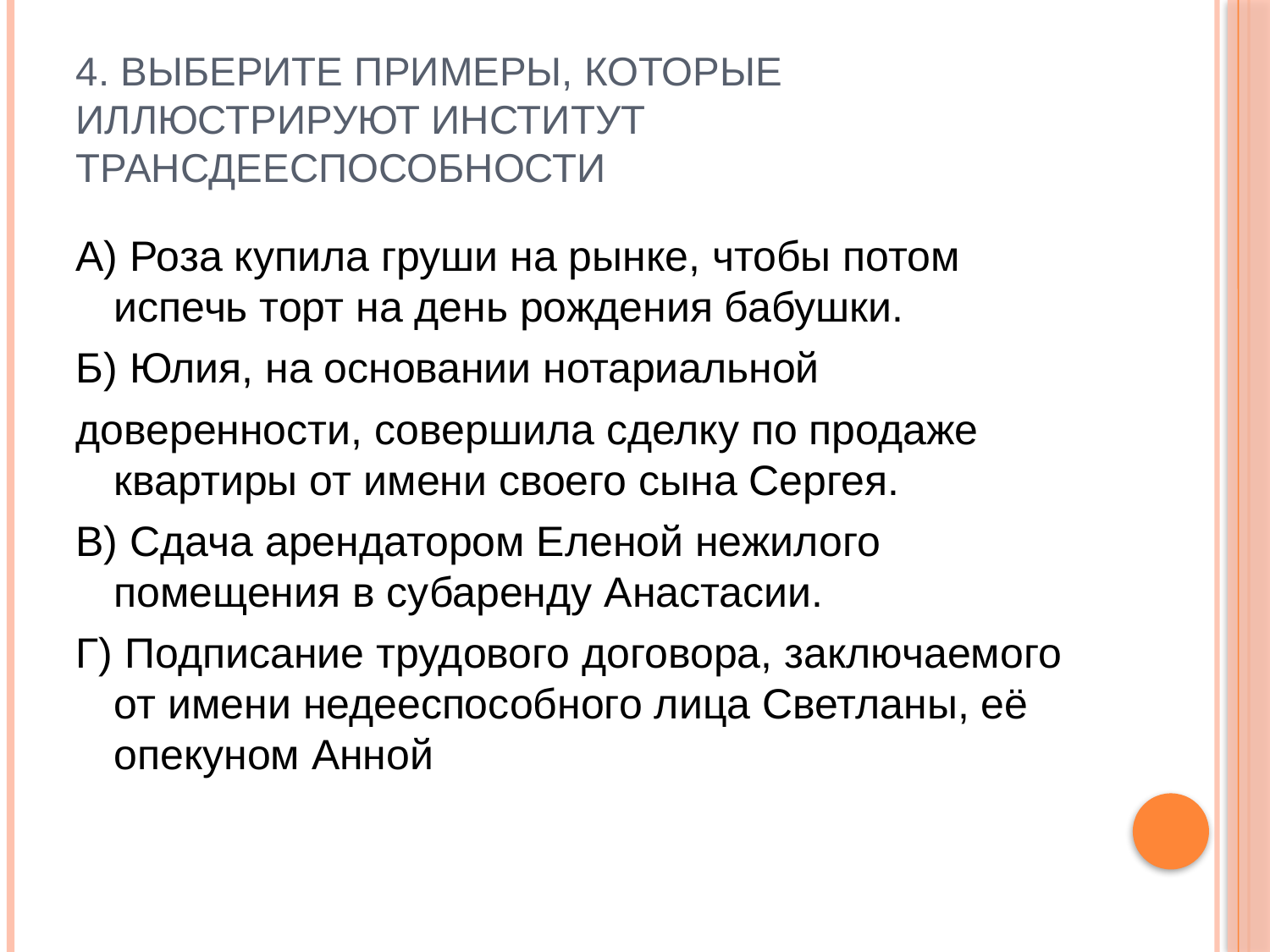

# 4. Выберите примеры, которые иллюстрируют институт трансдееспособности
А) Роза купила груши на рынке, чтобы потом испечь торт на день рождения бабушки.
Б) Юлия, на основании нотариальной
доверенности, совершила сделку по продаже квартиры от имени своего сына Сергея.
В) Сдача арендатором Еленой нежилого помещения в субаренду Анастасии.
Г) Подписание трудового договора, заключаемого от имени недееспособного лица Светланы, её опекуном Анной